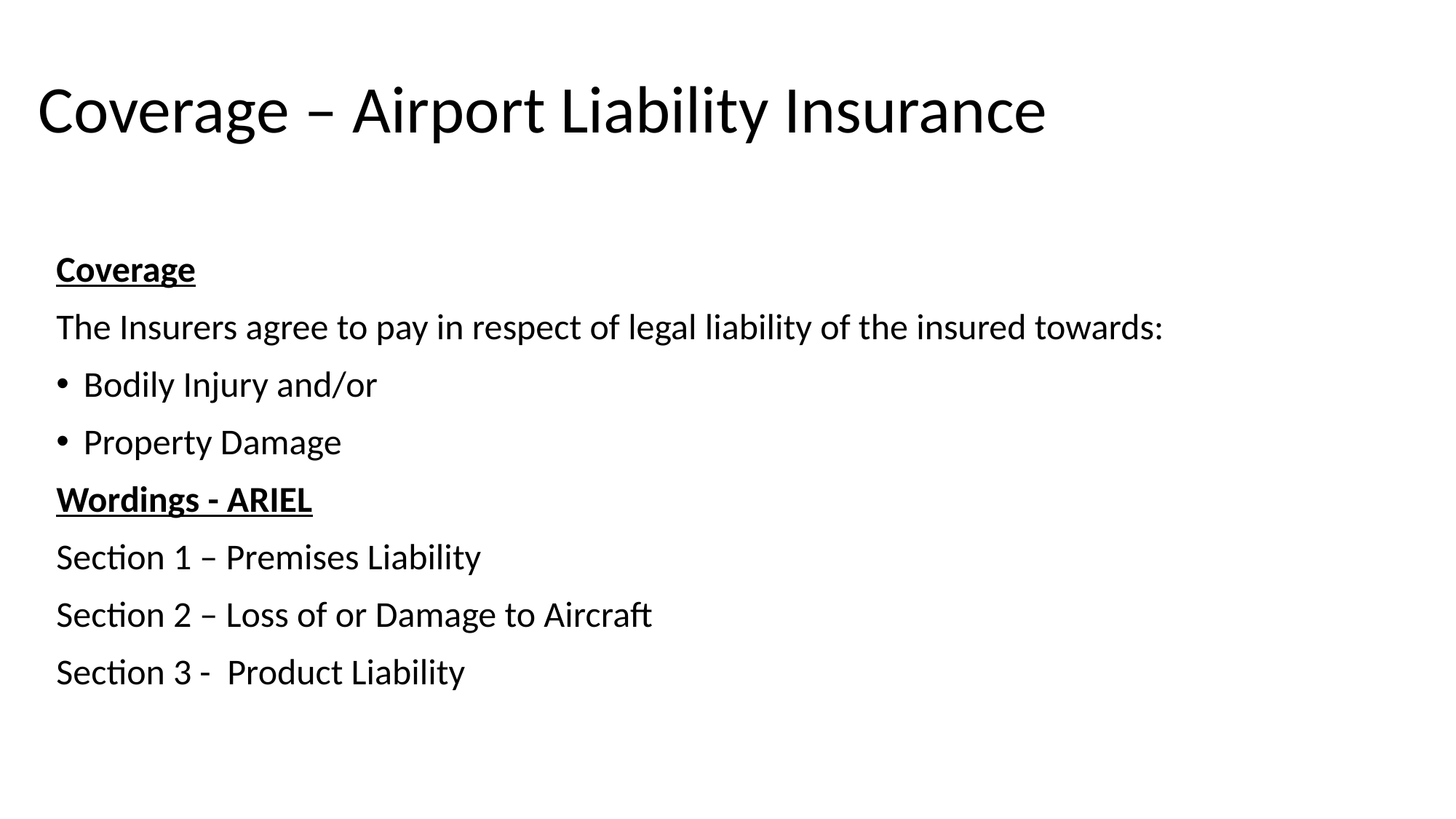

# Coverage – Airport Liability Insurance
Coverage
The Insurers agree to pay in respect of legal liability of the insured towards:
Bodily Injury and/or
Property Damage
Wordings - ARIEL
Section 1 – Premises Liability
Section 2 – Loss of or Damage to Aircraft
Section 3 -  Product Liability